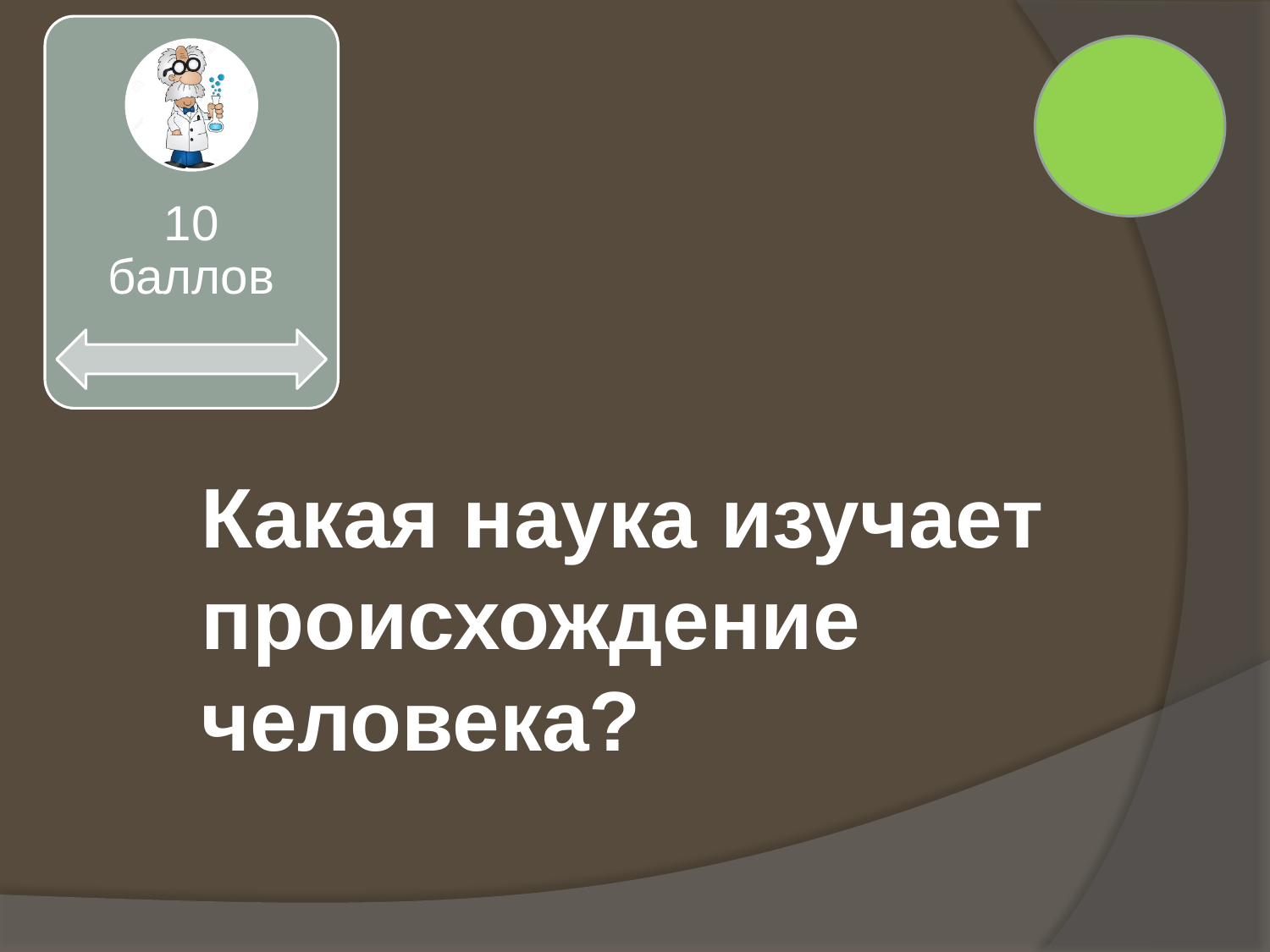

10 баллов

# Какая наука изучает происхождение человека?